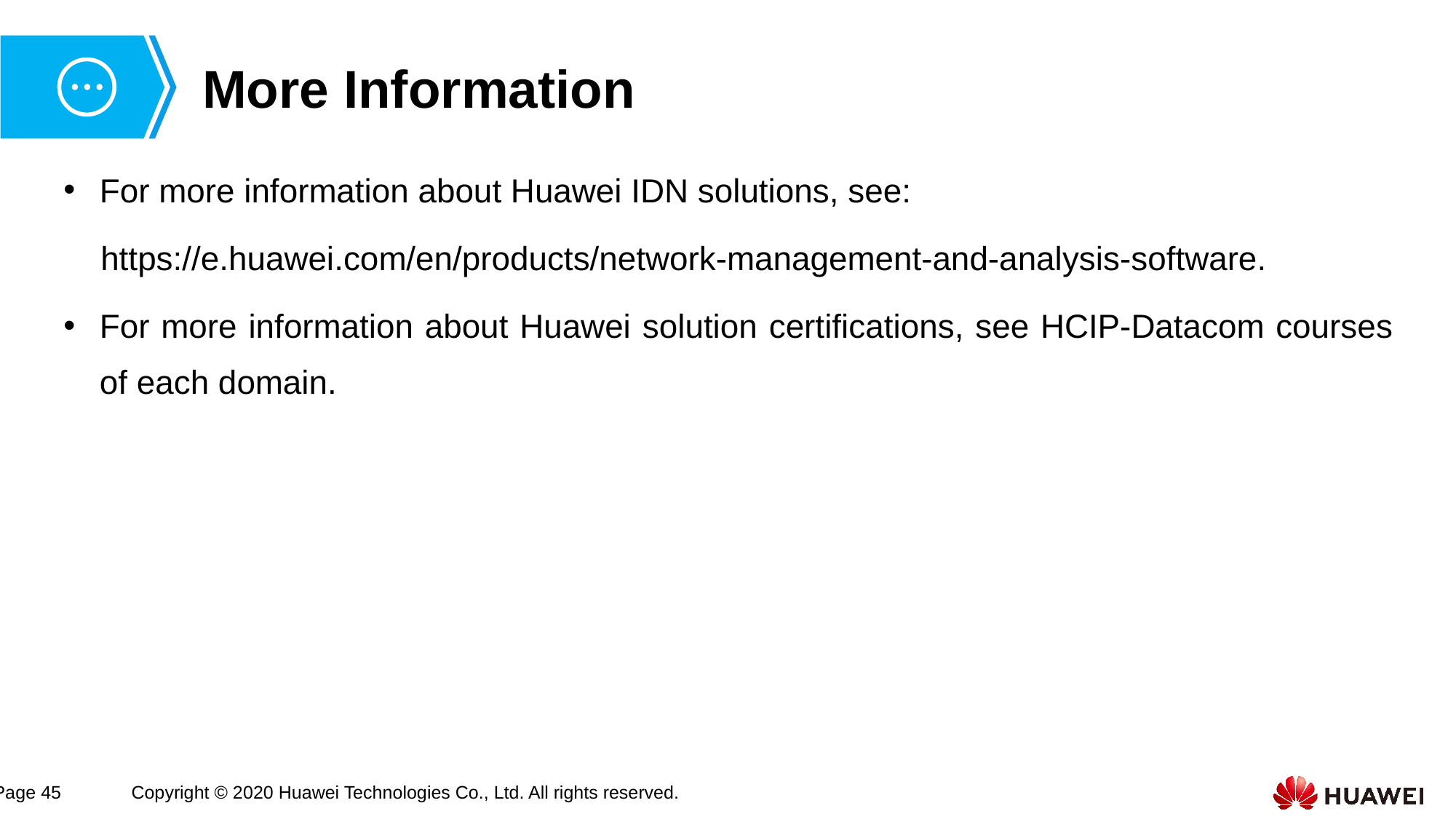

For more information about Huawei IDN solutions, see:
    https://e.huawei.com/en/products/network-management-and-analysis-software.
For more information about Huawei solution certifications, see HCIP-Datacom courses of each domain.